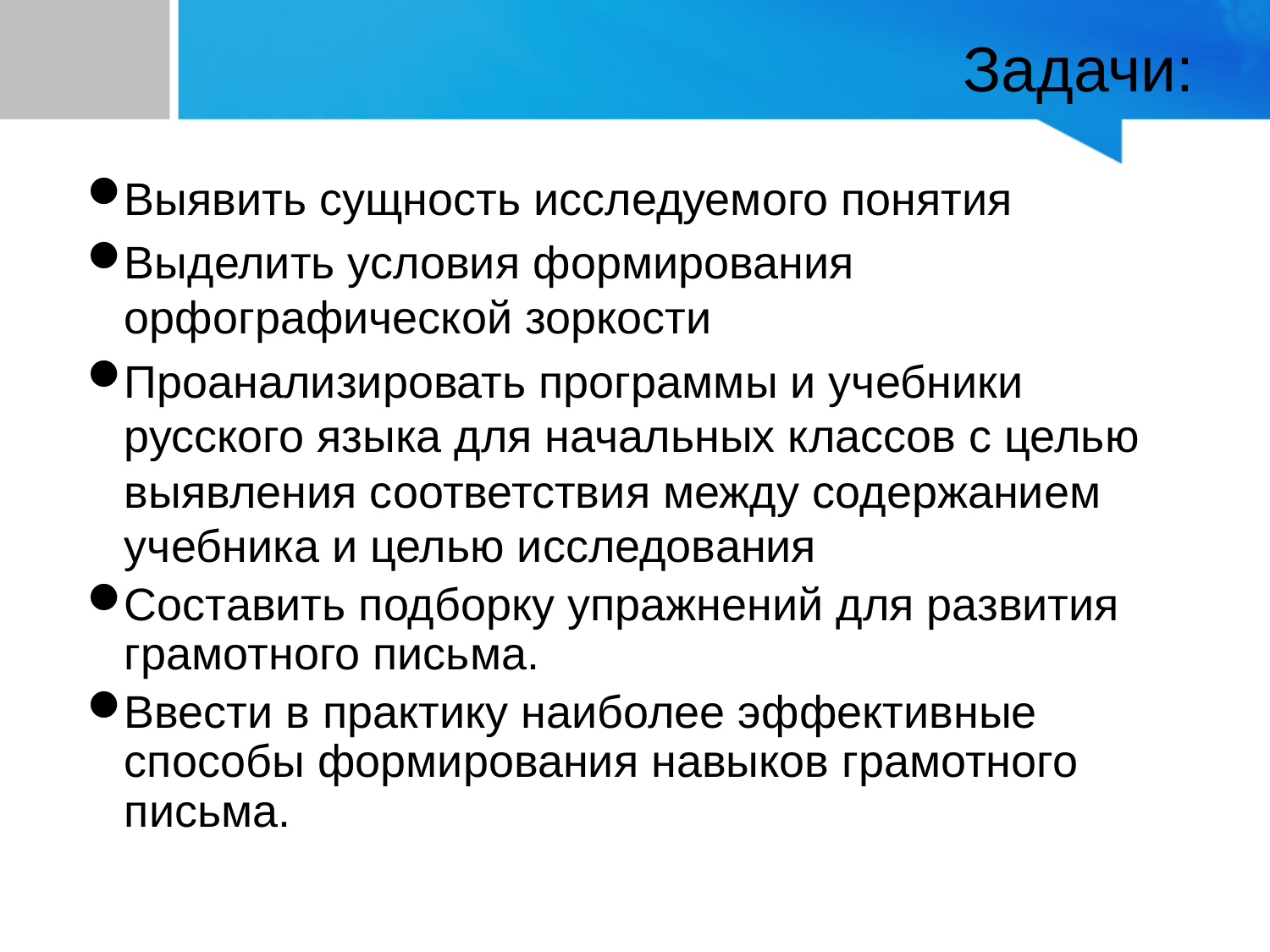

# Задачи:
Выявить сущность исследуемого понятия
Выделить условия формирования орфографической зоркости
Проанализировать программы и учебники русского языка для начальных классов с целью выявления соответствия между содержанием учебника и целью исследования
Составить подборку упражнений для развития грамотного письма.
Ввести в практику наиболее эффективные способы формирования навыков грамотного письма.